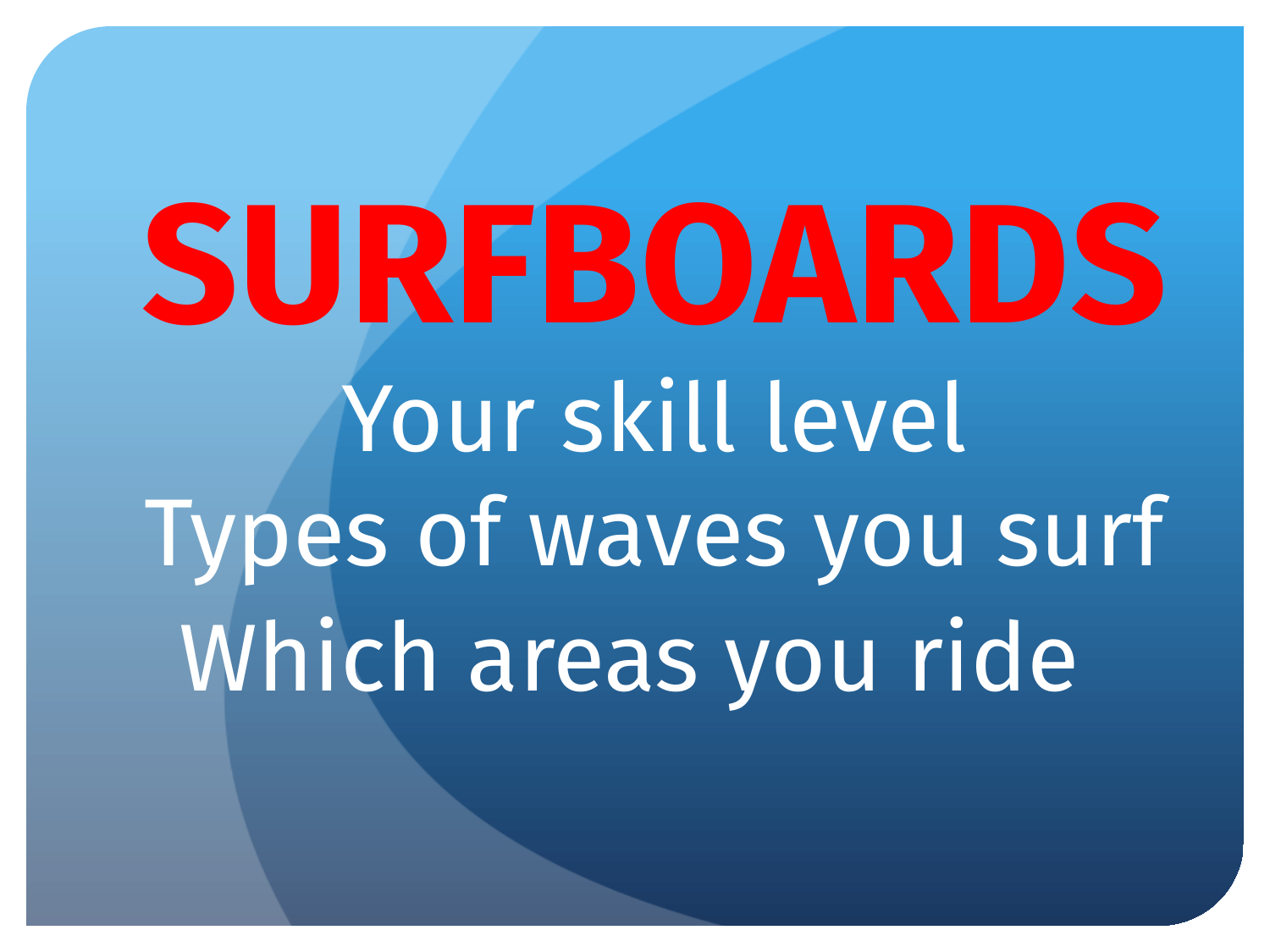

# SURFBOARDS Your skill level Types of waves you surf Which areas you ride